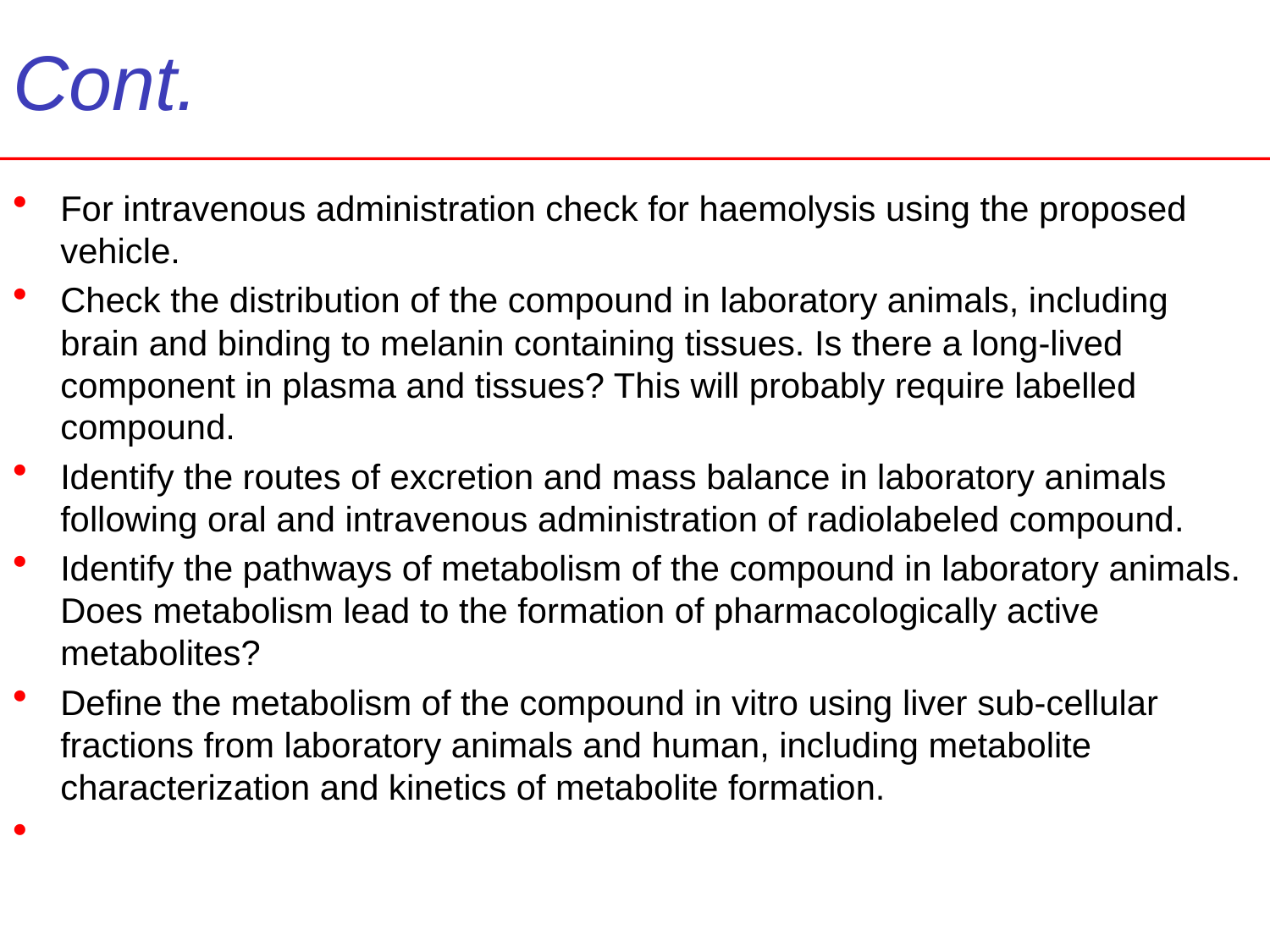

# Cont.
For intravenous administration check for haemolysis using the proposed vehicle.
Check the distribution of the compound in laboratory animals, including brain and binding to melanin containing tissues. Is there a long-lived component in plasma and tissues? This will probably require labelled compound.
Identify the routes of excretion and mass balance in laboratory animals following oral and intravenous administration of radiolabeled compound.
Identify the pathways of metabolism of the compound in laboratory animals. Does metabolism lead to the formation of pharmacologically active metabolites?
Define the metabolism of the compound in vitro using liver sub-cellular fractions from laboratory animals and human, including metabolite characterization and kinetics of metabolite formation.